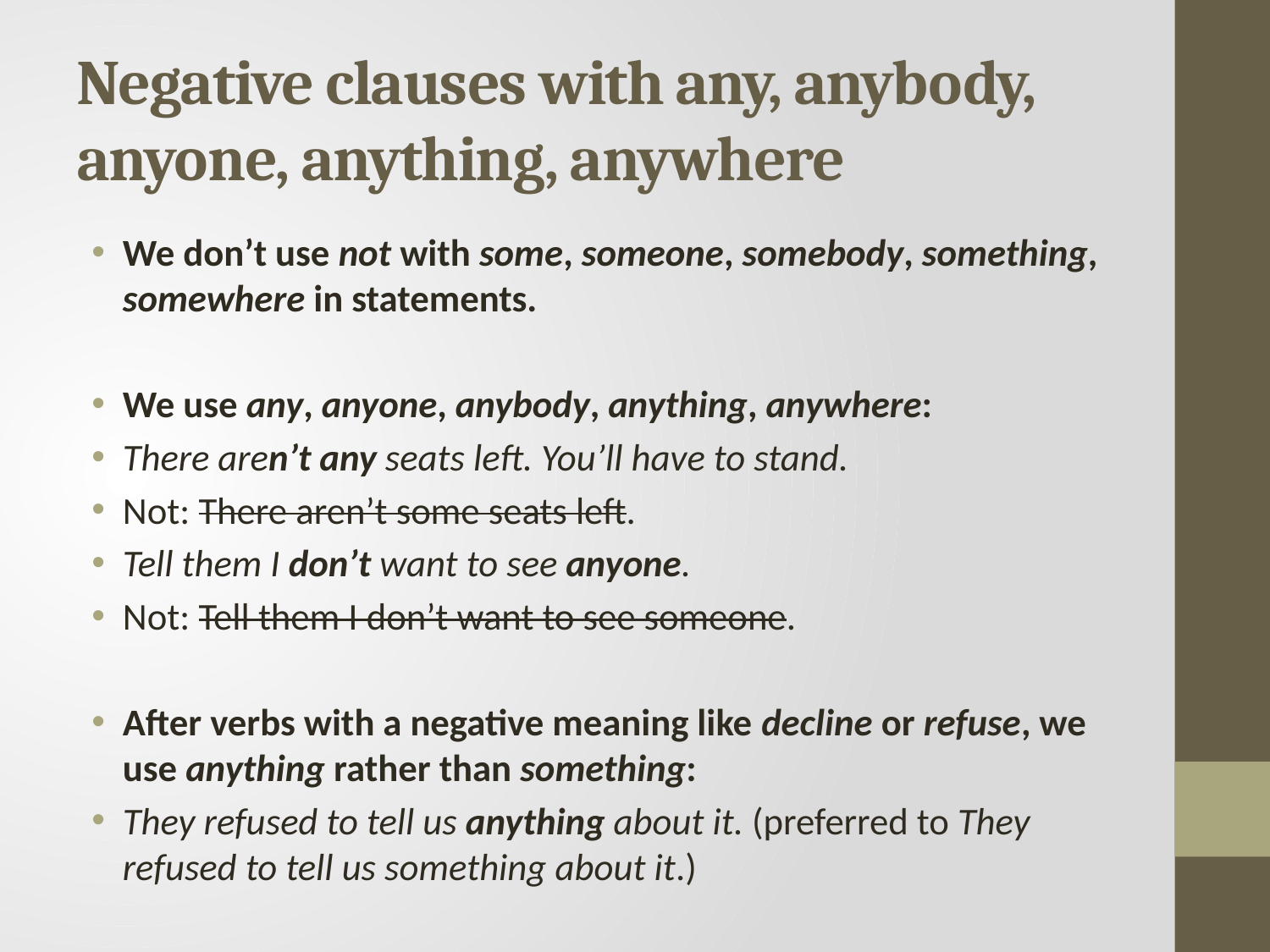

# Negative clauses with any, anybody, anyone, anything, anywhere
We don’t use not with some, someone, somebody, something, somewhere in statements.

We use any, anyone, anybody, anything, anywhere:
There aren’t any seats left. You’ll have to stand.
Not: There aren’t some seats left.
Tell them I don’t want to see anyone.
Not: Tell them I don’t want to see someone.

After verbs with a negative meaning like decline or refuse, we use anything rather than something:
They refused to tell us anything about it. (preferred to They refused to tell us something about it.)